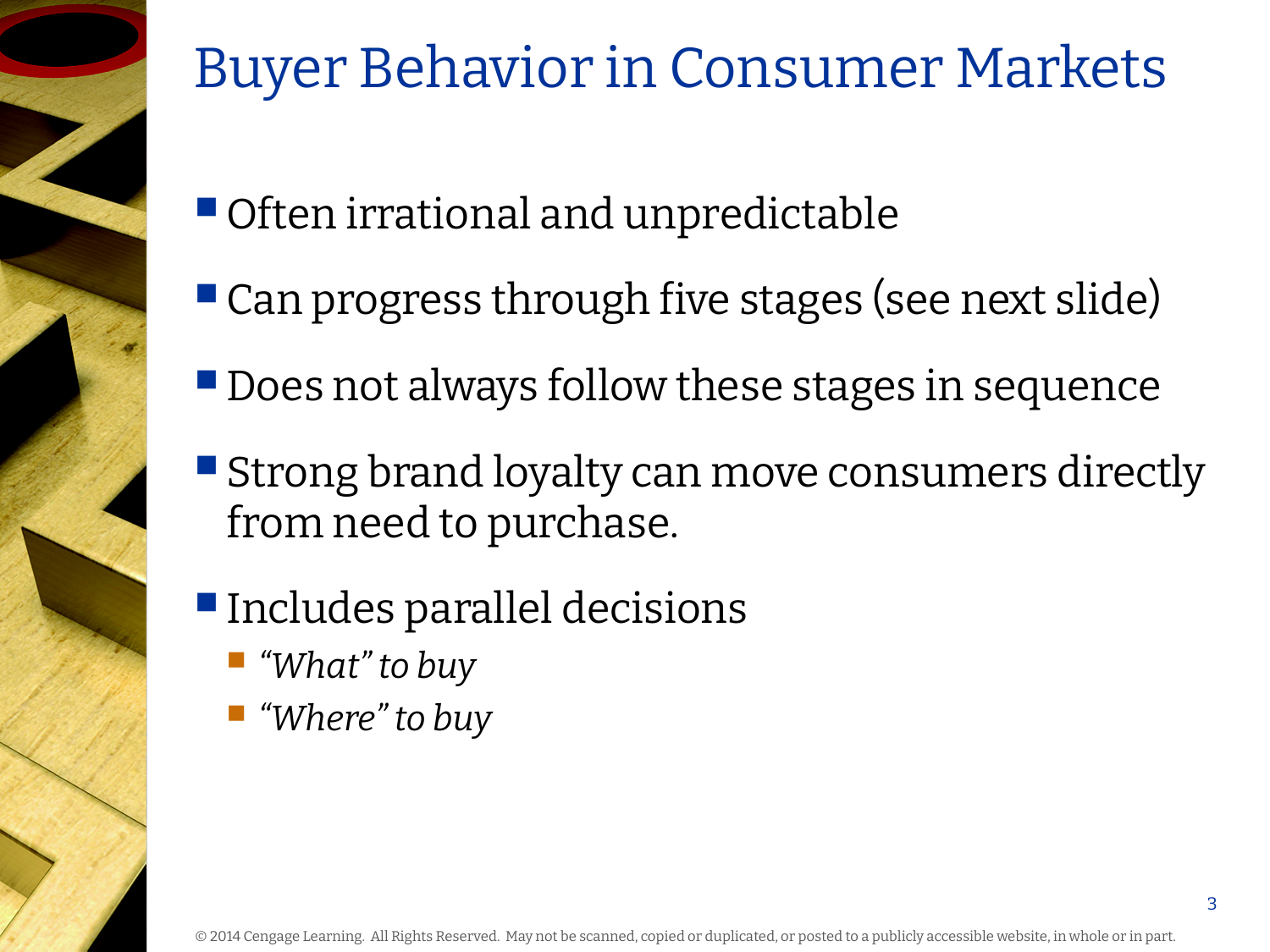

# Buyer Behavior in Consumer Markets
Often irrational and unpredictable
Can progress through five stages (see next slide)
Does not always follow these stages in sequence
Strong brand loyalty can move consumers directly from need to purchase.
Includes parallel decisions
“What” to buy
“Where” to buy
3